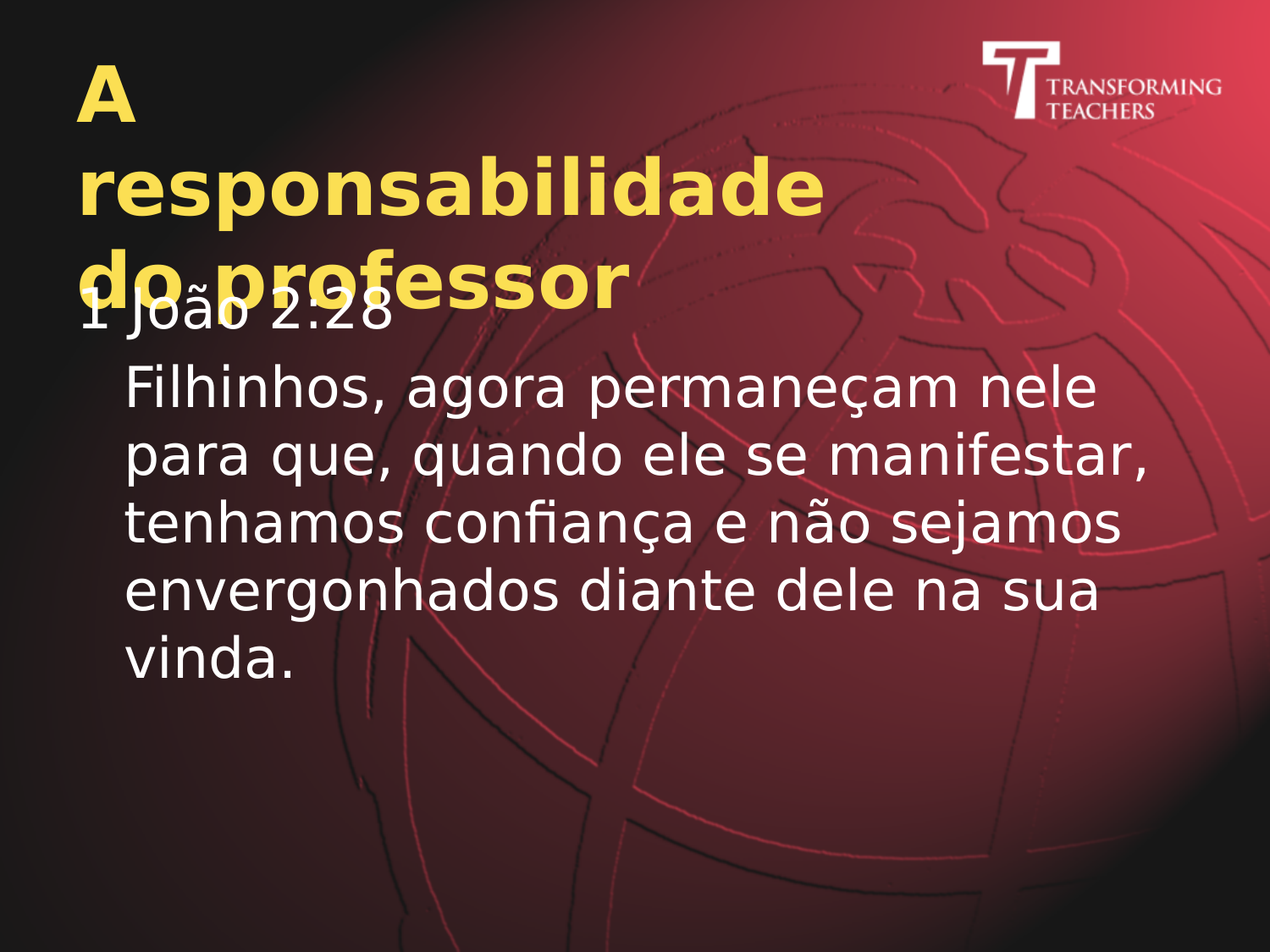

# A responsabilidade do professor
1 João 2:28
	Filhinhos, agora permaneçam nele para que, quando ele se manifestar, tenhamos confiança e não sejamos envergonhados diante dele na sua vinda.